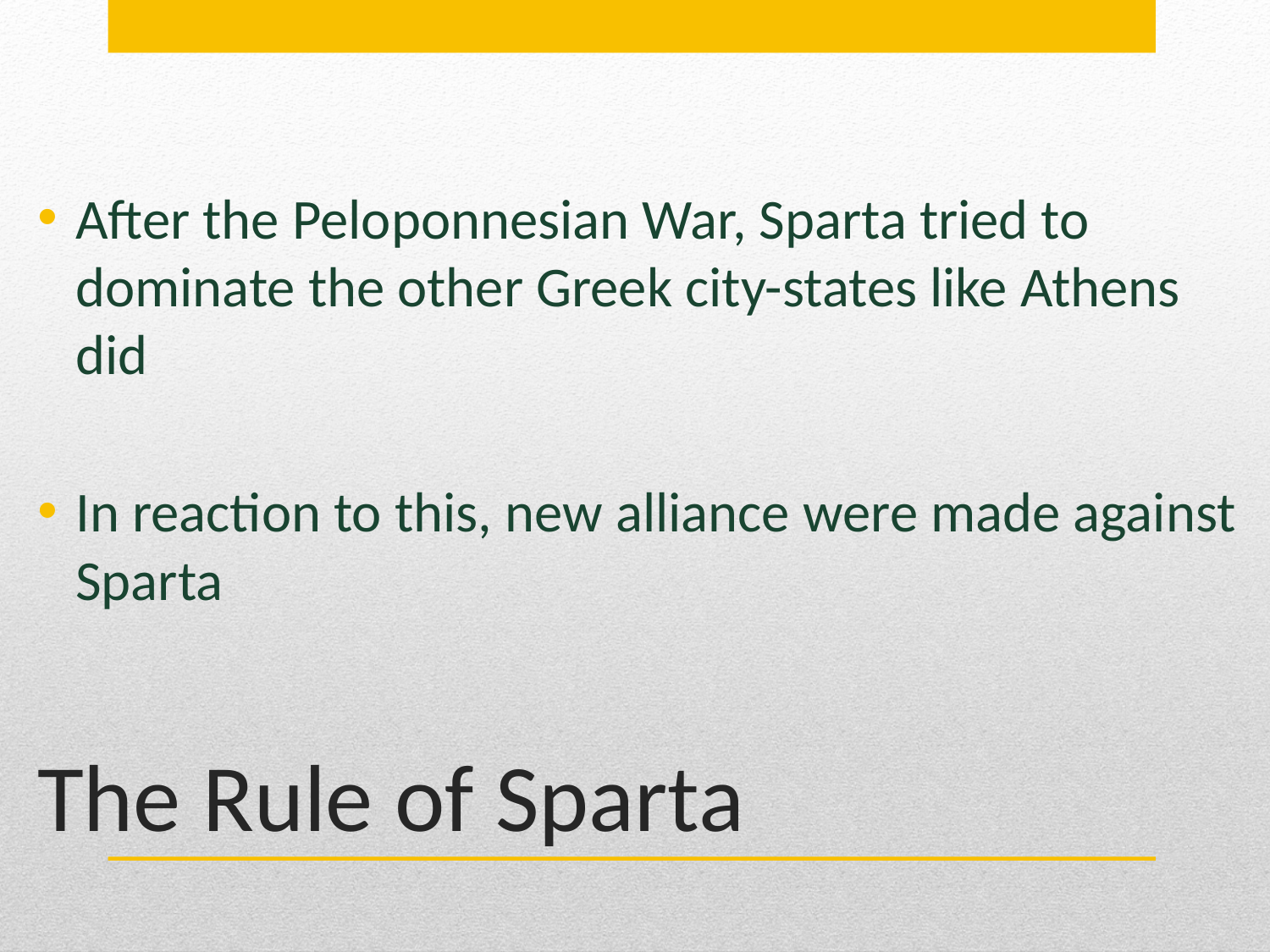

After the Peloponnesian War, Sparta tried to dominate the other Greek city-states like Athens did

In reaction to this, new alliance were made against Sparta
# The Rule of Sparta